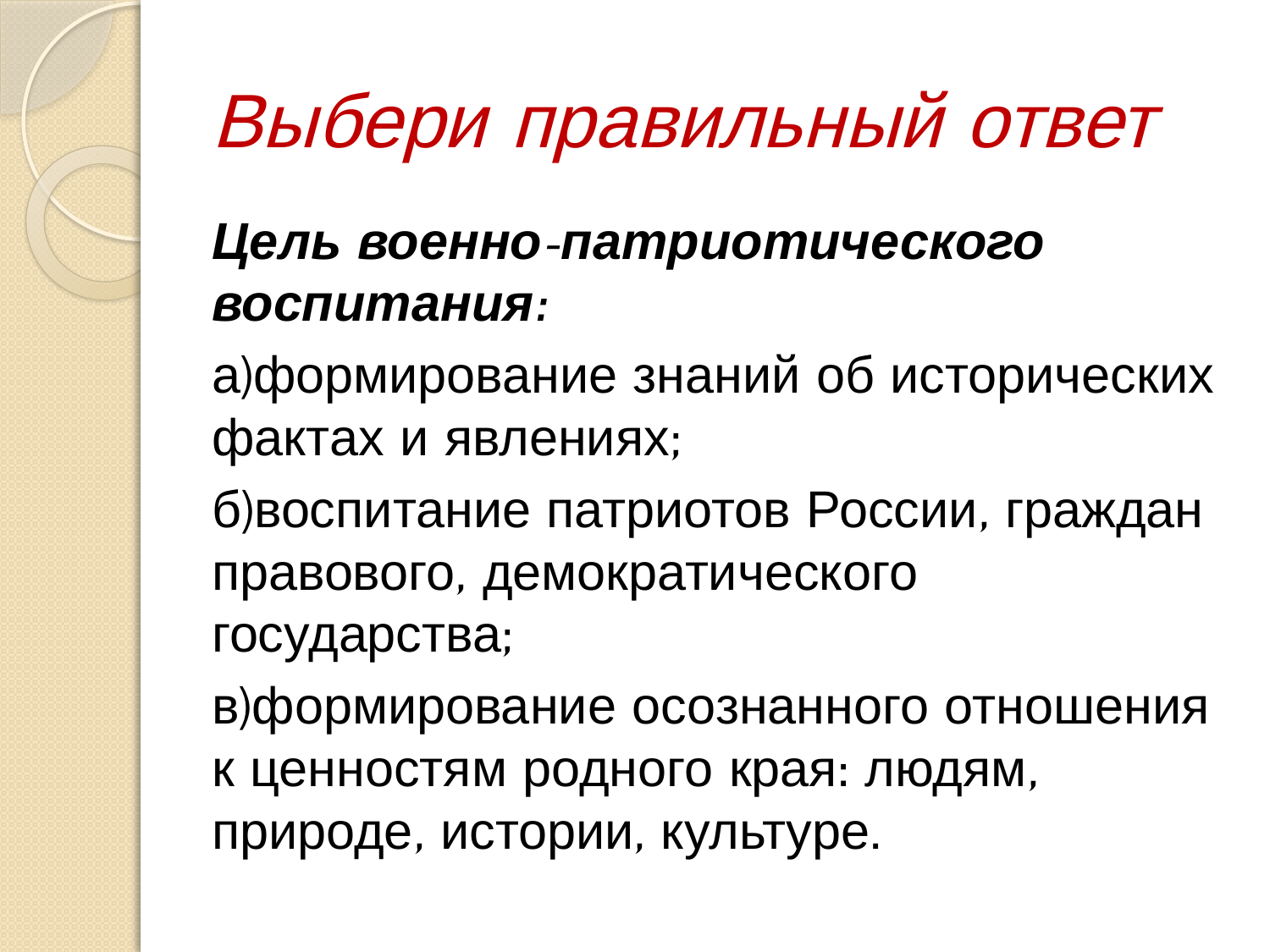

# Выбери правильный ответ
Цель военно-патриотического воспитания:
а)формирование знаний об исторических фактах и явлениях;
б)воспитание патриотов России, граждан правового, демократического государства;
в)формирование осознанного отношения к ценностям родного края: людям, природе, истории, культуре.